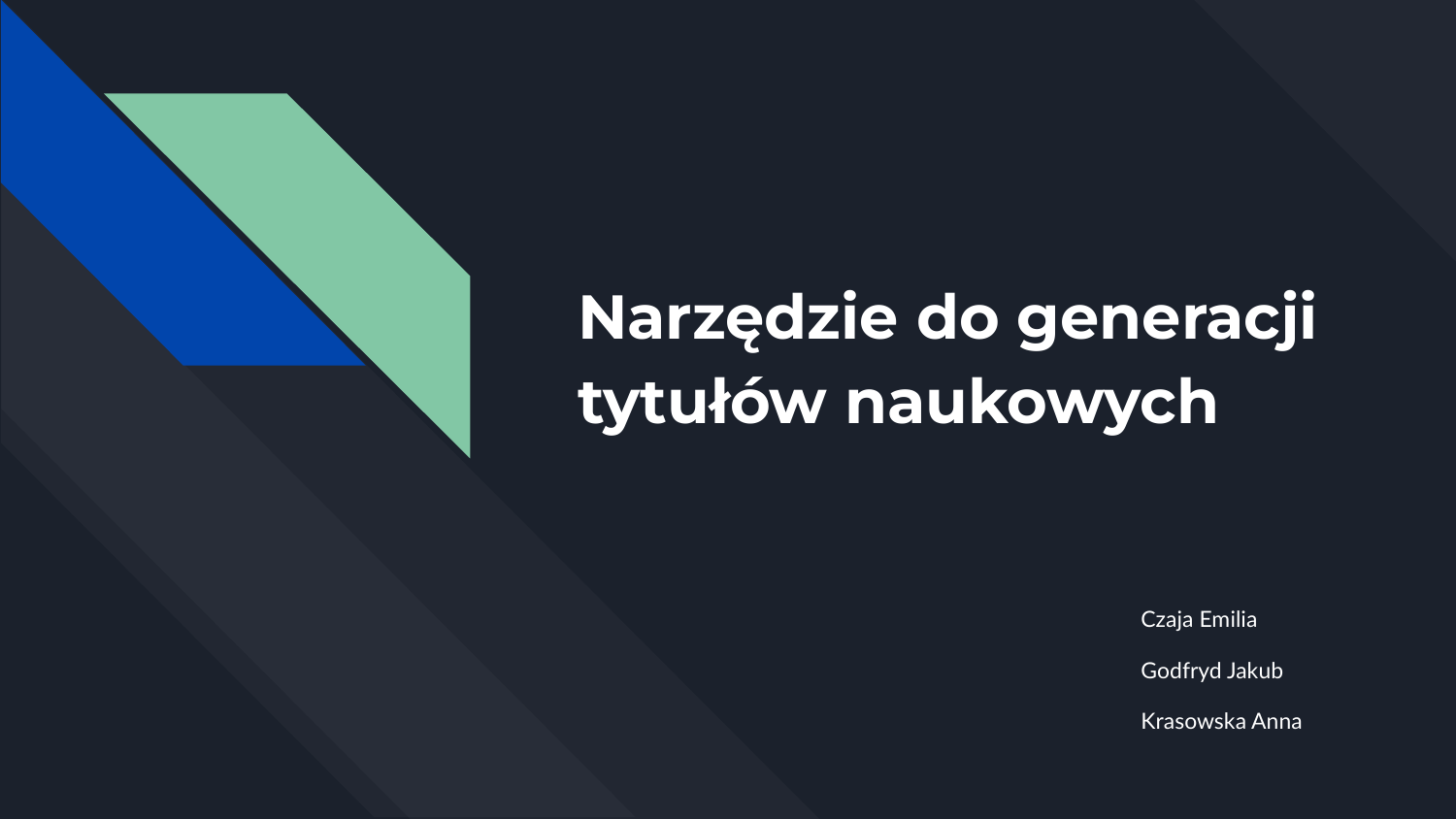

# Narzędzie do generacji tytułów naukowych
Czaja Emilia
Godfryd Jakub
Krasowska Anna